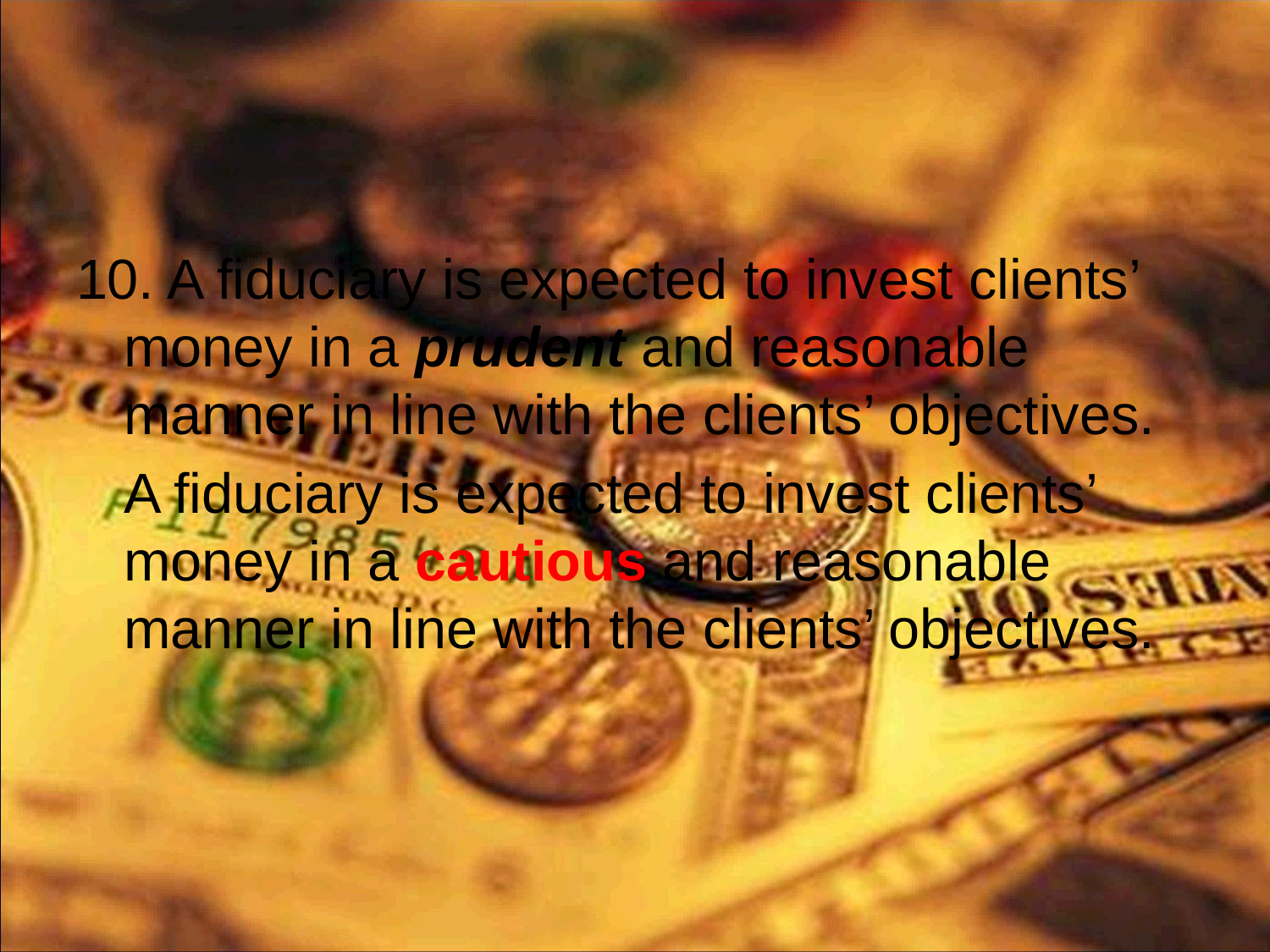

10. A fiduciary is expected to invest clients’ money in a prudent and reasonable manner in line with the clients’ objectives.
 	A fiduciary is expected to invest clients’ money in a cautious and reasonable manner in line with the clients’ objectives.